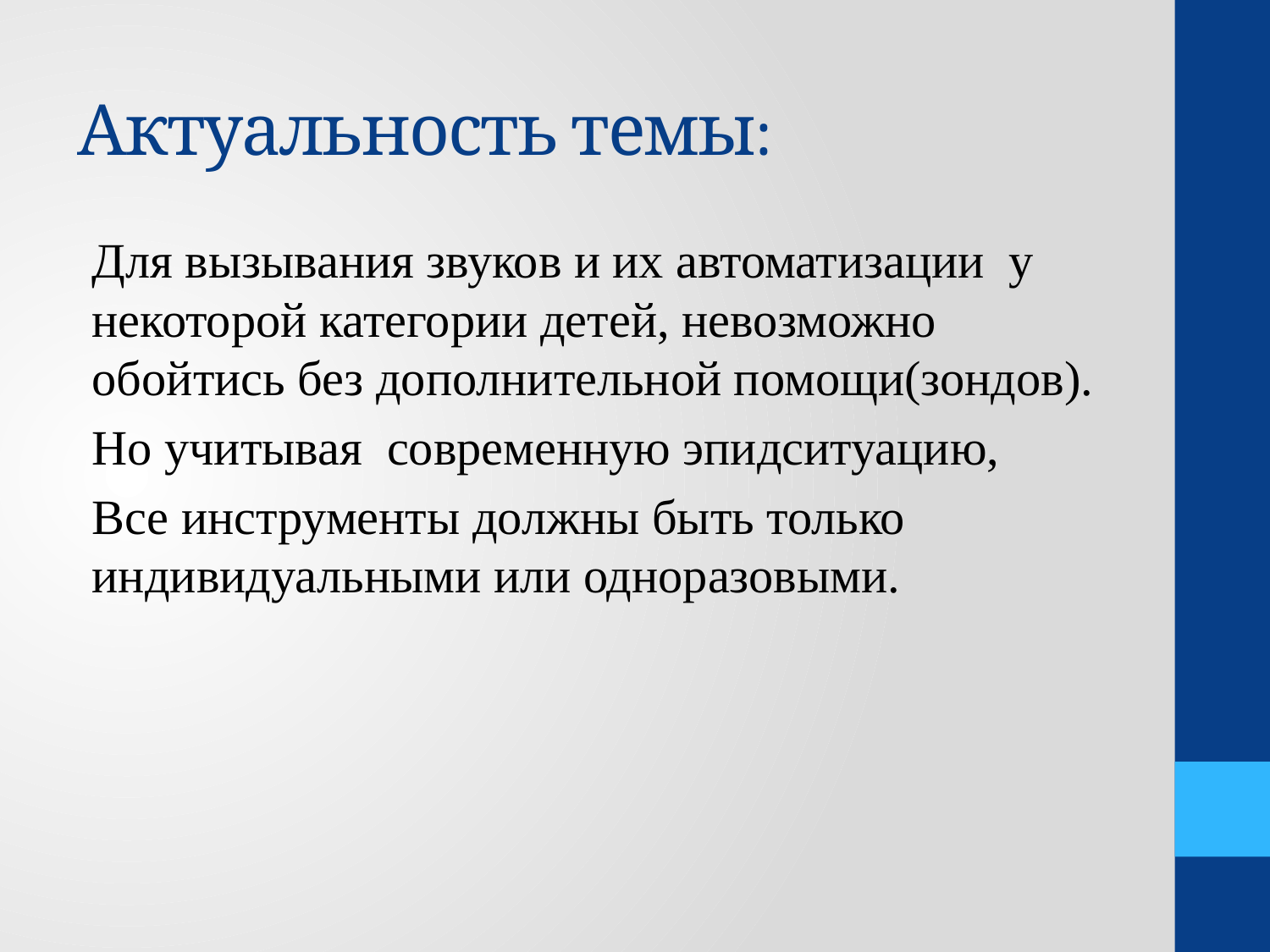

# Актуальность темы:
Для вызывания звуков и их автоматизации  у некоторой категории детей, невозможно обойтись без дополнительной помощи(зондов).
Но учитывая  современную эпидситуацию,
Все инструменты должны быть только индивидуальными или одноразовыми.